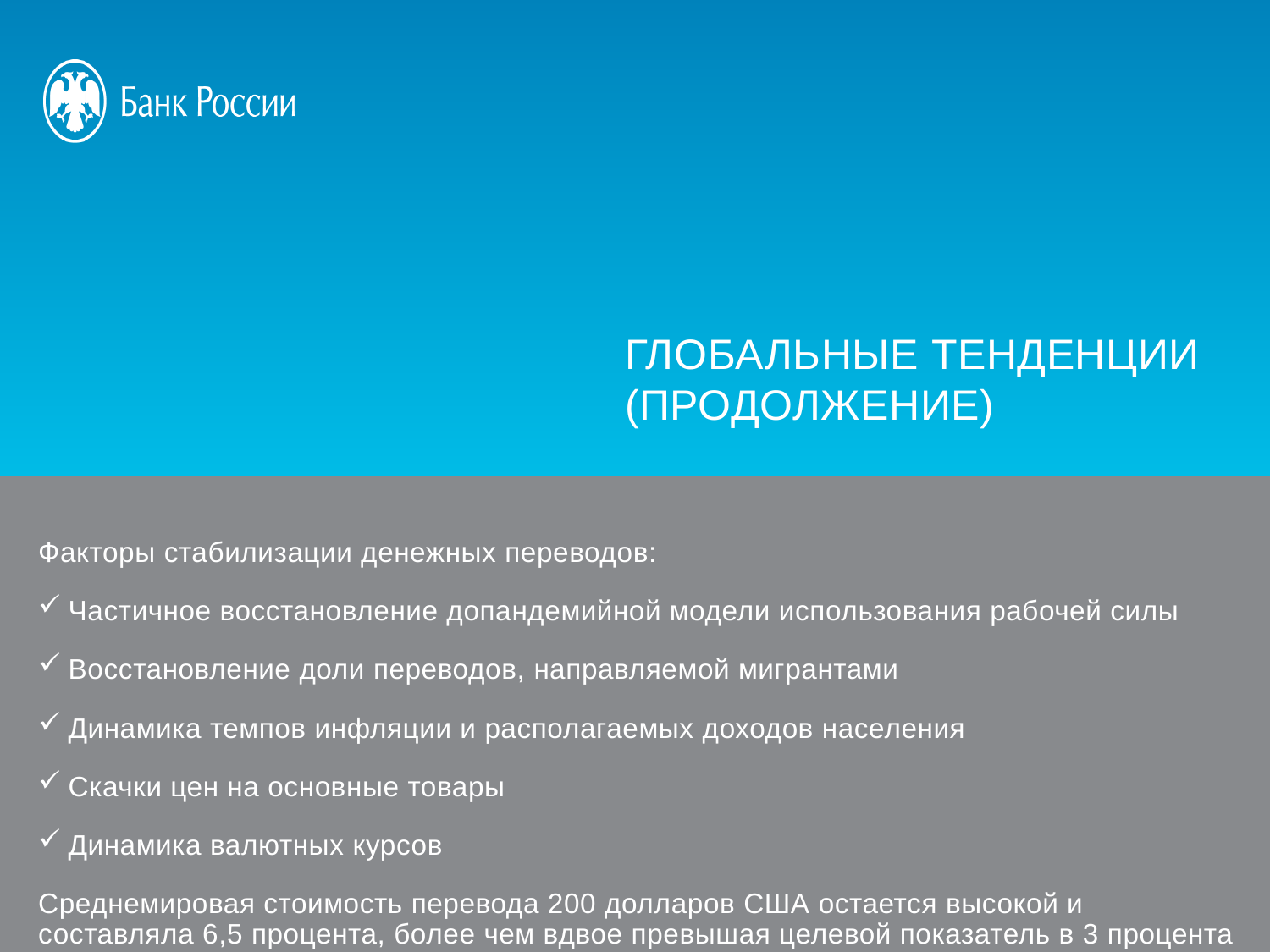

ГЛОБАЛЬНЫЕ тенденции (продолжение)

Факторы стабилизации денежных переводов:
Частичное восстановление допандемийной модели использования рабочей силы
Восстановление доли переводов, направляемой мигрантами
Динамика темпов инфляции и располагаемых доходов населения
Скачки цен на основные товары
Динамика валютных курсов
Среднемировая стоимость перевода 200 долларов США остается высокой и составляла 6,5 процента, более чем вдвое превышая целевой показатель в 3 процента в рамках ЦУР